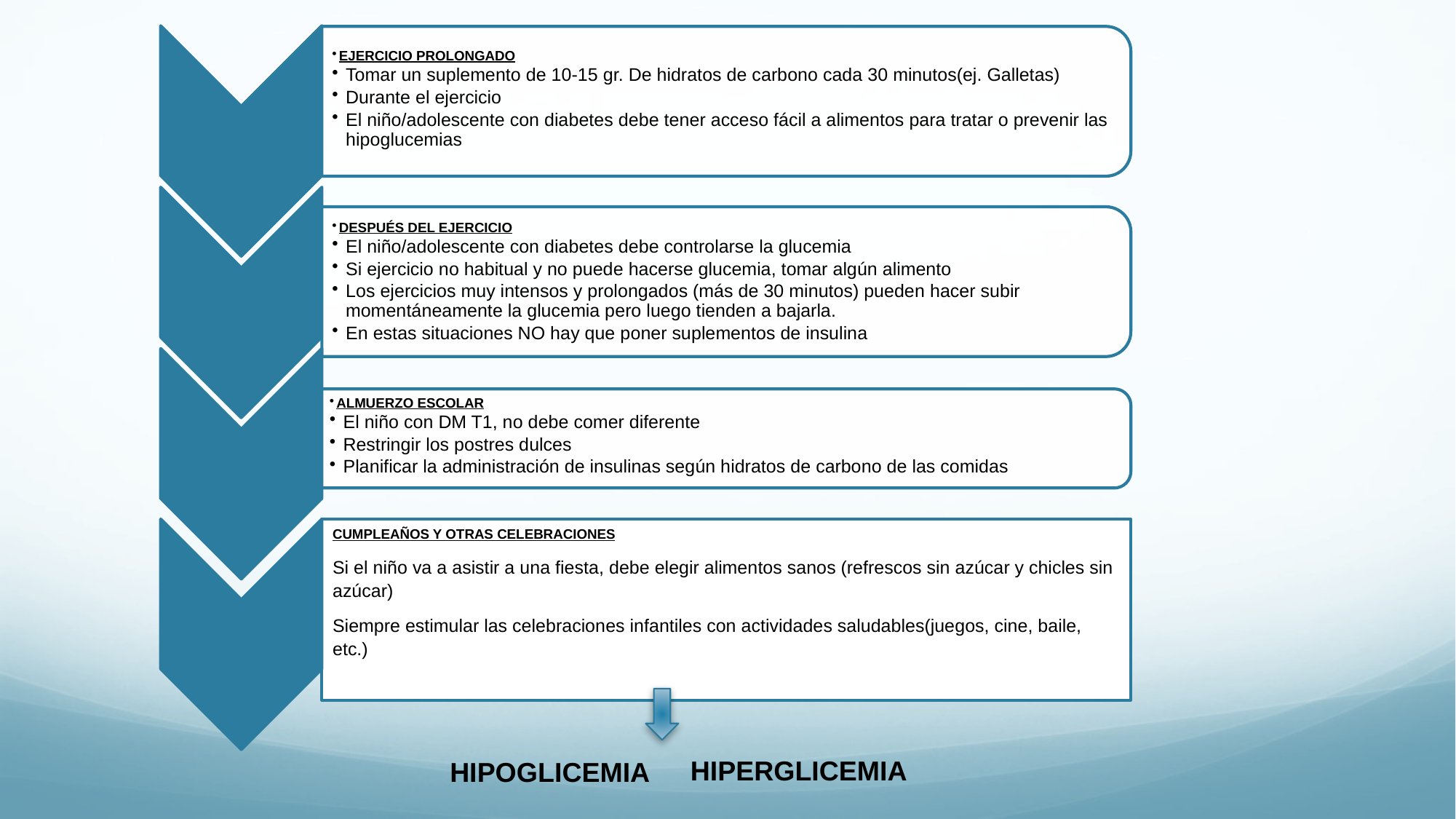

EJERCICIO PROLONGADO
Tomar un suplemento de 10-15 gr. De hidratos de carbono cada 30 minutos(ej. Galletas)
Durante el ejercicio
El niño/adolescente con diabetes debe tener acceso fácil a alimentos para tratar o prevenir las hipoglucemias

DESPUÉS DEL EJERCICIO
El niño/adolescente con diabetes debe controlarse la glucemia
Si ejercicio no habitual y no puede hacerse glucemia, tomar algún alimento
Los ejercicios muy intensos y prolongados (más de 30 minutos) pueden hacer subir momentáneamente la glucemia pero luego tienden a bajarla.
En estas situaciones NO hay que poner suplementos de insulina

ALMUERZO ESCOLAR
El niño con DM T1, no debe comer diferente
Restringir los postres dulces
Planificar la administración de insulinas según hidratos de carbono de las comidas

CUMPLEAÑOS Y OTRAS CELEBRACIONES
Si el niño va a asistir a una fiesta, debe elegir alimentos sanos (refrescos sin azúcar y chicles sin azúcar)
Siempre estimular las celebraciones infantiles con actividades saludables(juegos, cine, baile, etc.)

HIPERGLICEMIA
HIPOGLICEMIA